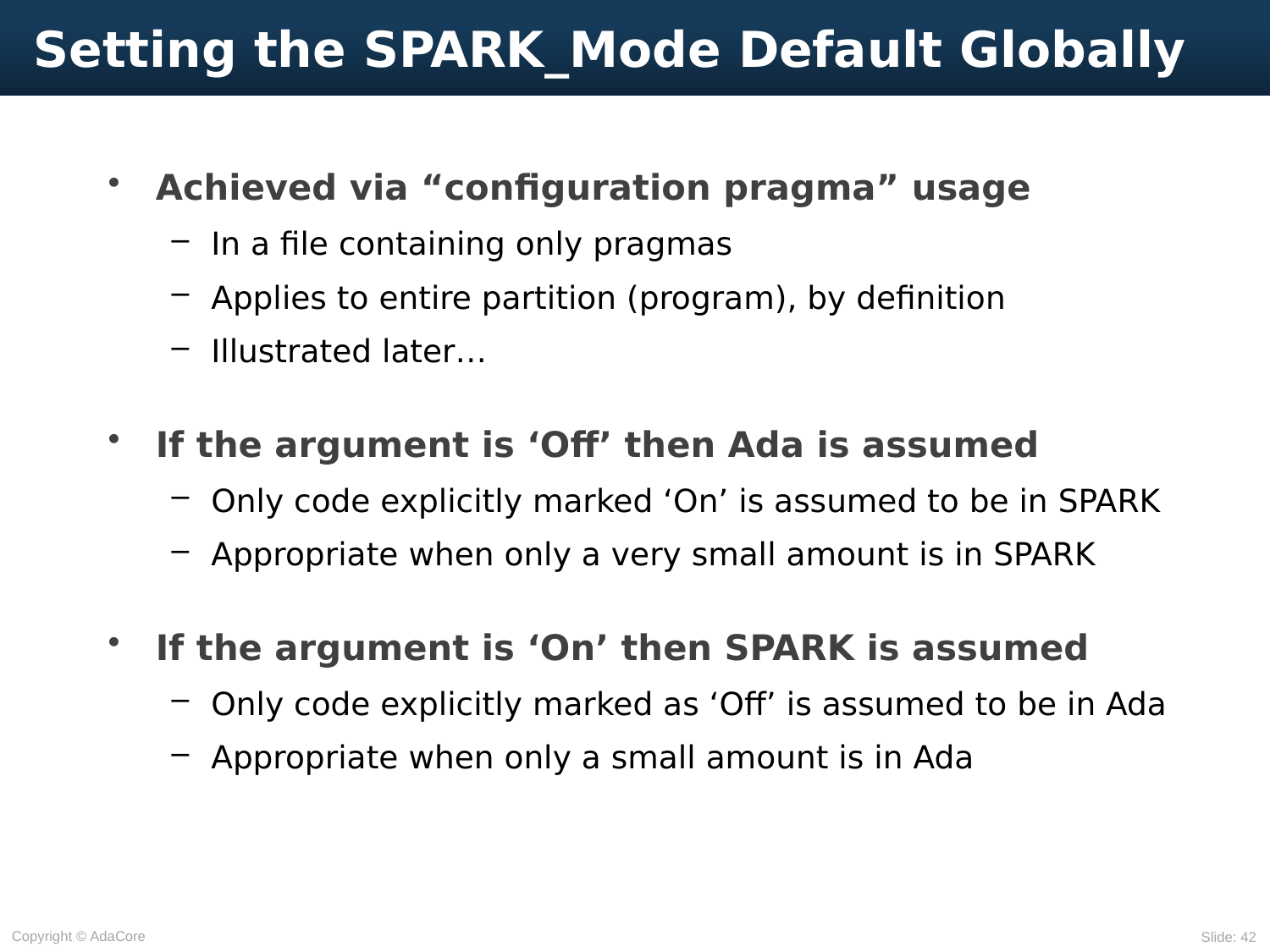

# Setting the SPARK_Mode Default Globally
Achieved via “configuration pragma” usage
In a file containing only pragmas
Applies to entire partition (program), by definition
Illustrated later…
If the argument is ‘Off’ then Ada is assumed
Only code explicitly marked ‘On’ is assumed to be in SPARK
Appropriate when only a very small amount is in SPARK
If the argument is ‘On’ then SPARK is assumed
Only code explicitly marked as ‘Off’ is assumed to be in Ada
Appropriate when only a small amount is in Ada